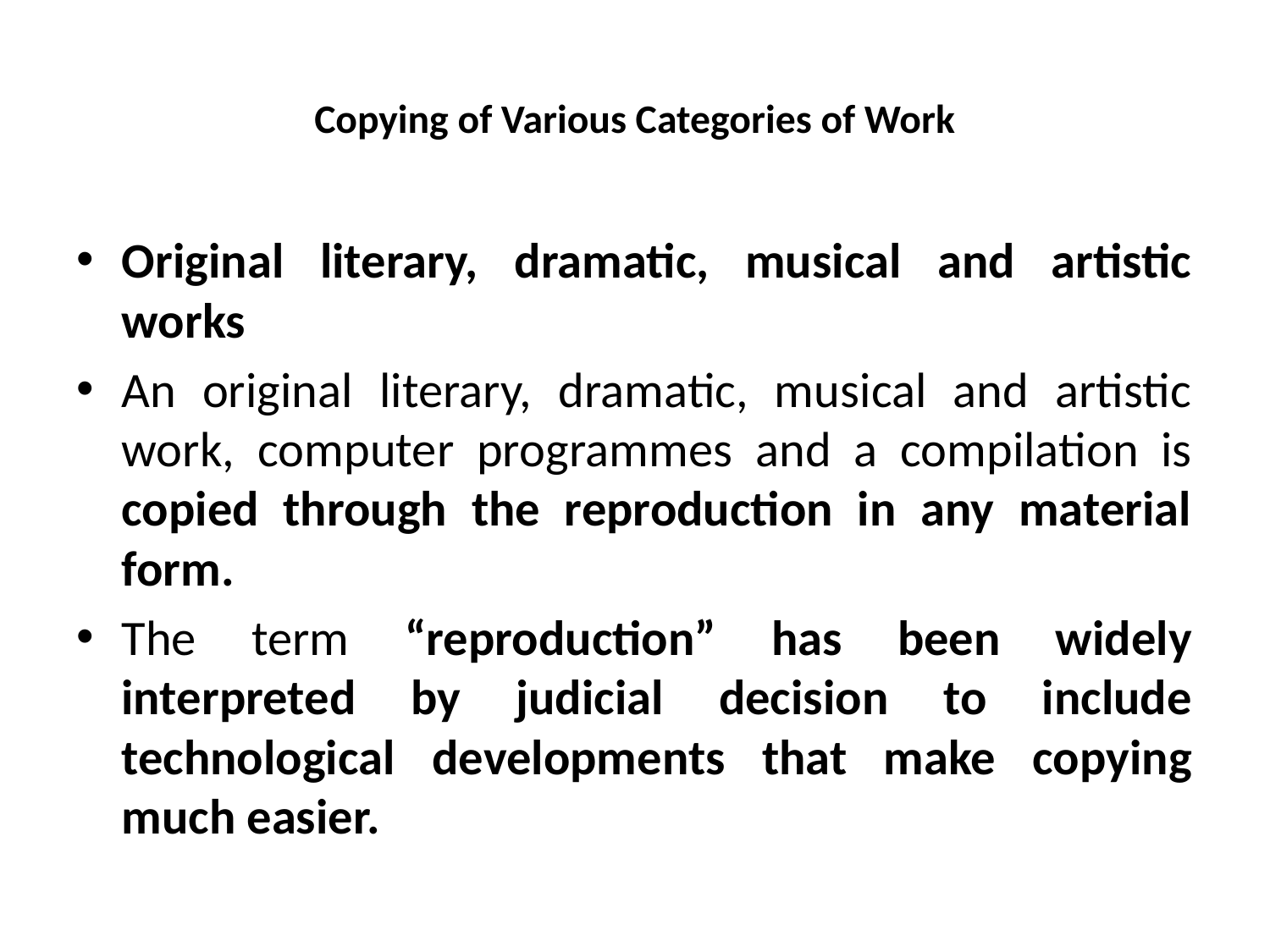

# Copying of Various Categories of Work
Original literary, dramatic, musical and artistic works
An original literary, dramatic, musical and artistic work, computer programmes and a compilation is copied through the reproduction in any material form.
The term “reproduction” has been widely interpreted by judicial decision to include technological developments that make copying much easier.